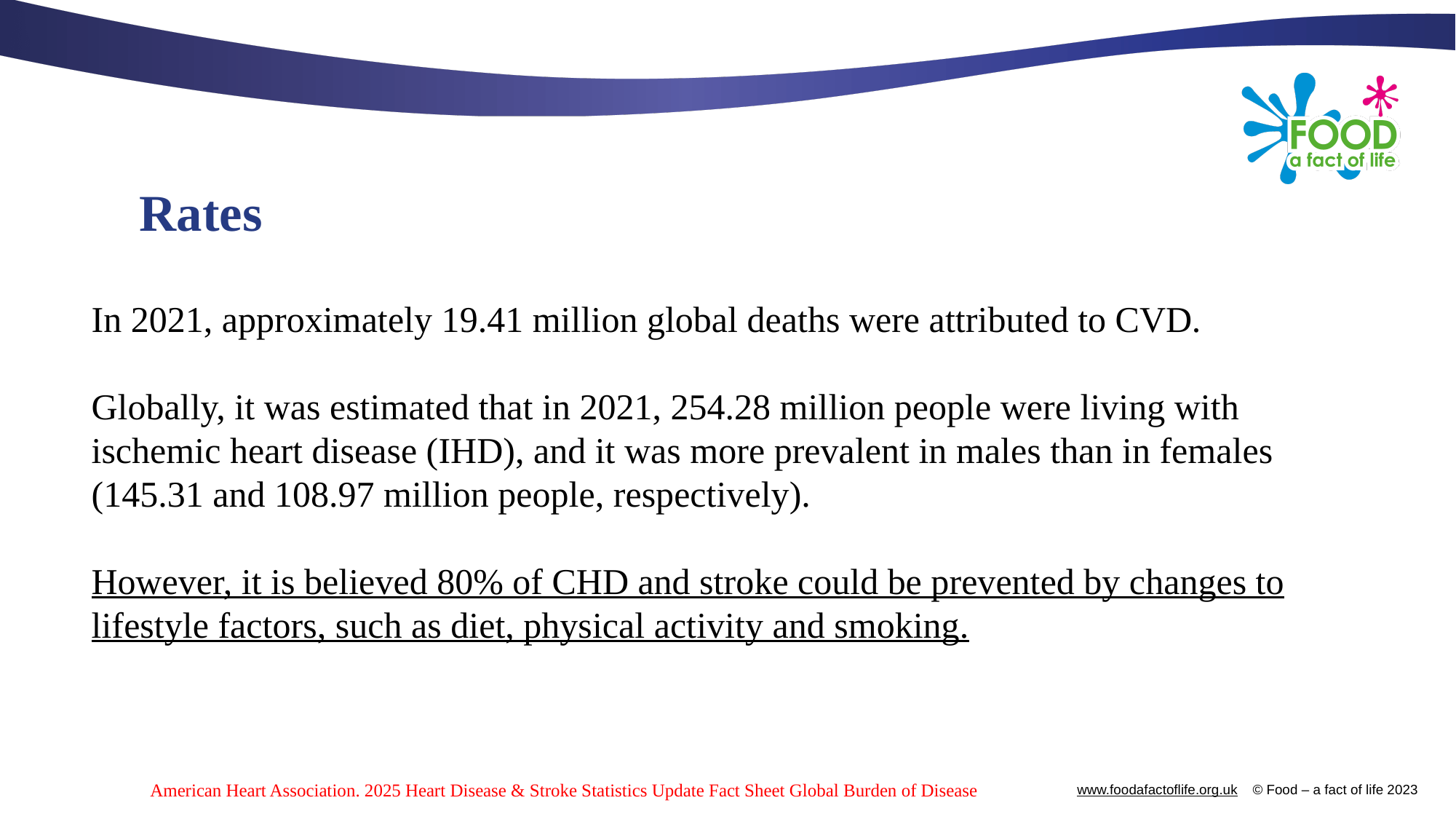

# Rates
In 2021, approximately 19.41 million global deaths were attributed to CVD.

Globally, it was estimated that in 2021, 254.28 million people were living with ischemic heart disease (IHD), and it was more prevalent in males than in females (145.31 and 108.97 million people, respectively).

However, it is believed 80% of CHD and stroke could be prevented by changes to lifestyle factors, such as diet, physical activity and smoking.
American Heart Association. 2025 Heart Disease & Stroke Statistics Update Fact Sheet Global Burden of Disease